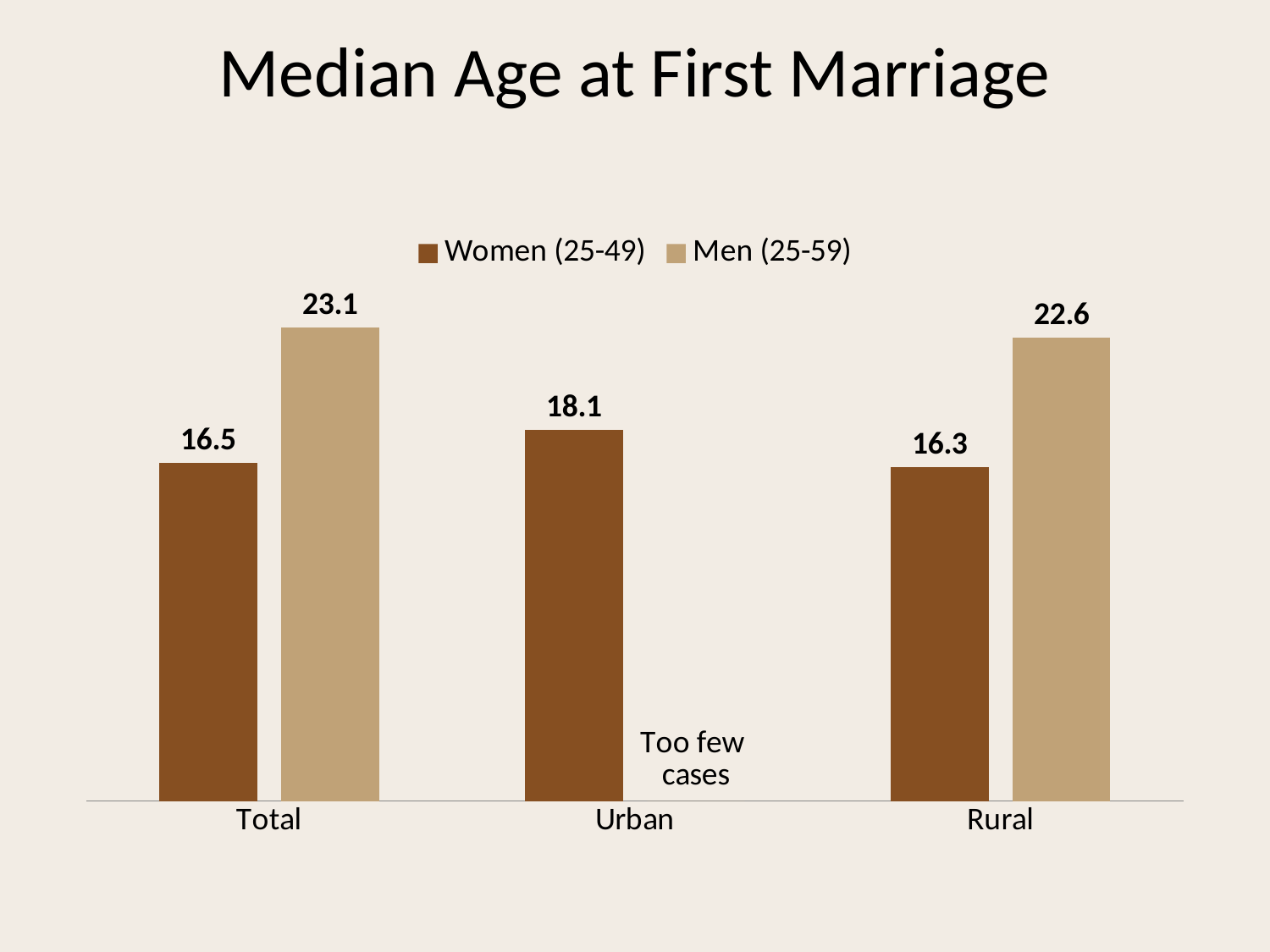

# Median Age at First Marriage

### Chart

| Category | Women (25-49) | Men (25-59) |
|---|---|---|
| Total | 16.5 | 23.1 |
| Urban | 18.1 | 0.0 |
| Rural | 16.3 | 22.6 |